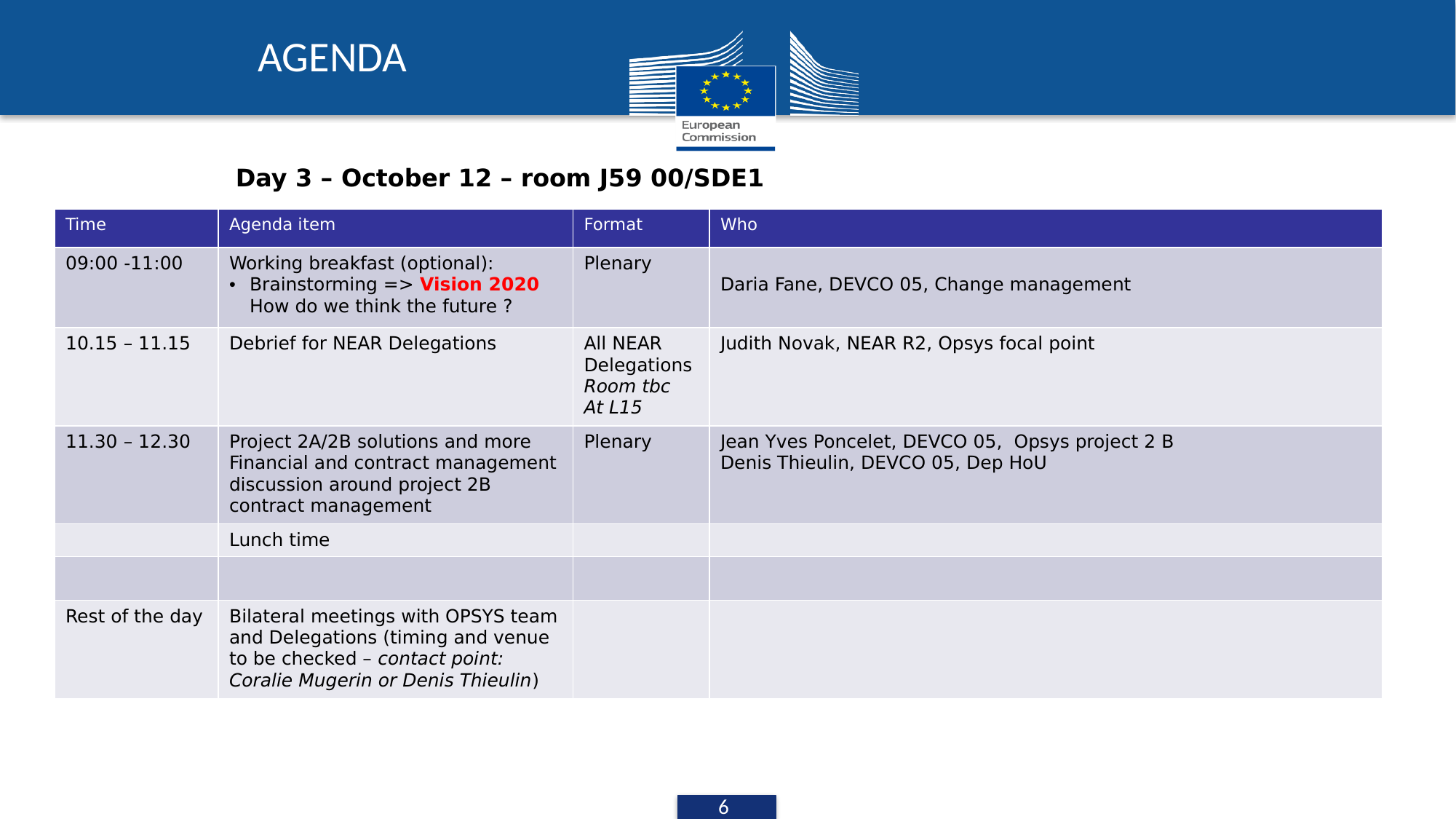

AGENDA
Day 3 – October 12 – room J59 00/SDE1
| Time | Agenda item | Format | Who |
| --- | --- | --- | --- |
| 09:00 -11:00 | Working breakfast (optional): Brainstorming => Vision 2020 How do we think the future ? | Plenary | Daria Fane, DEVCO 05, Change management |
| 10.15 – 11.15 | Debrief for NEAR Delegations | All NEAR Delegations Room tbc At L15 | Judith Novak, NEAR R2, Opsys focal point |
| 11.30 – 12.30 | Project 2A/2B solutions and more Financial and contract management discussion around project 2B contract management | Plenary | Jean Yves Poncelet, DEVCO 05, Opsys project 2 B Denis Thieulin, DEVCO 05, Dep HoU |
|  | Lunch time |  |  |
|  |  |  |  |
| Rest of the day | Bilateral meetings with OPSYS team and Delegations (timing and venue to be checked – contact point: Coralie Mugerin or Denis Thieulin) |  |  |
6